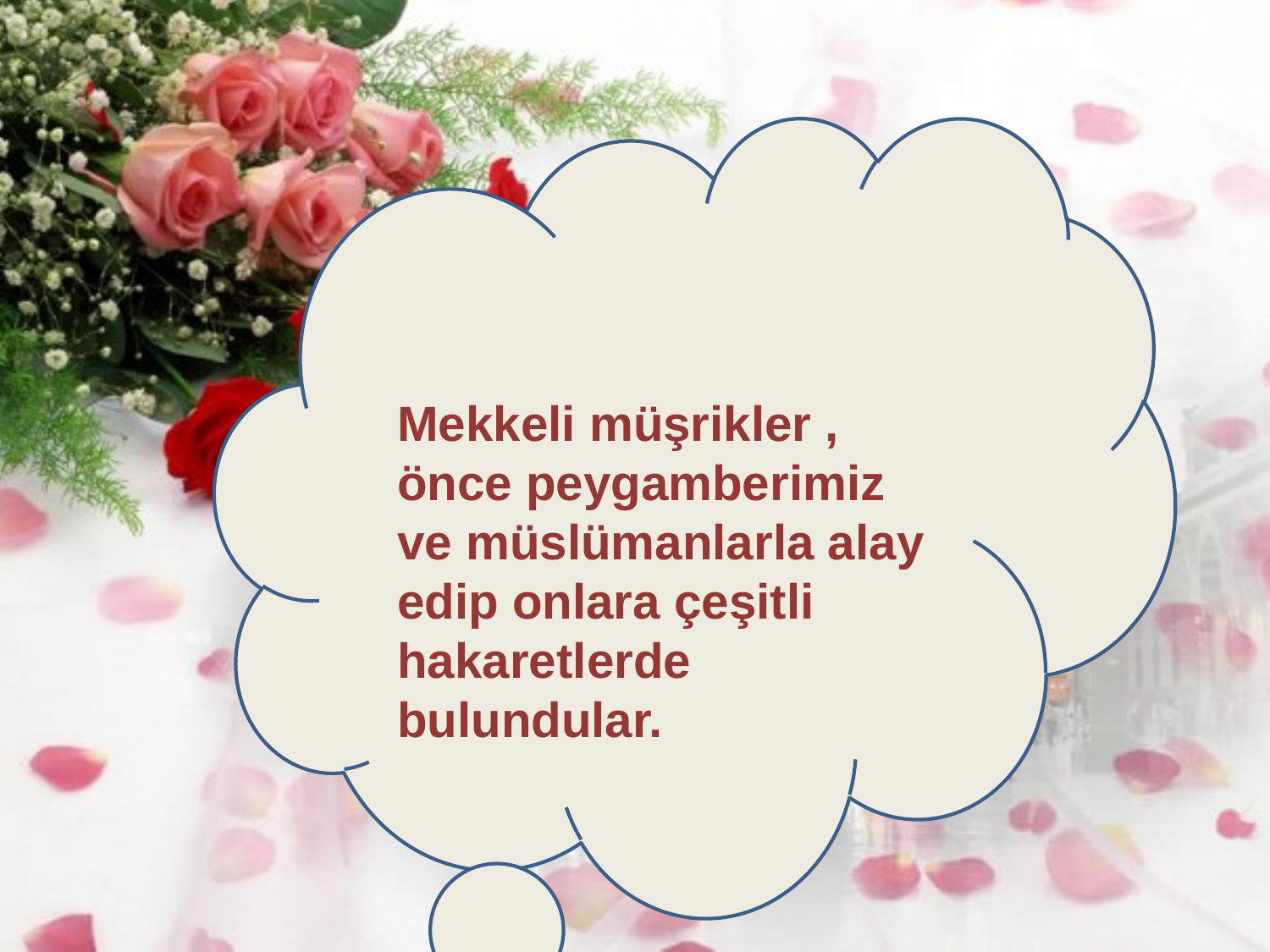

Mekkeli müşrikler , önce peygamberimiz  ve müslümanlarla alay edip onlara çeşitli hakaretlerde bulundular.